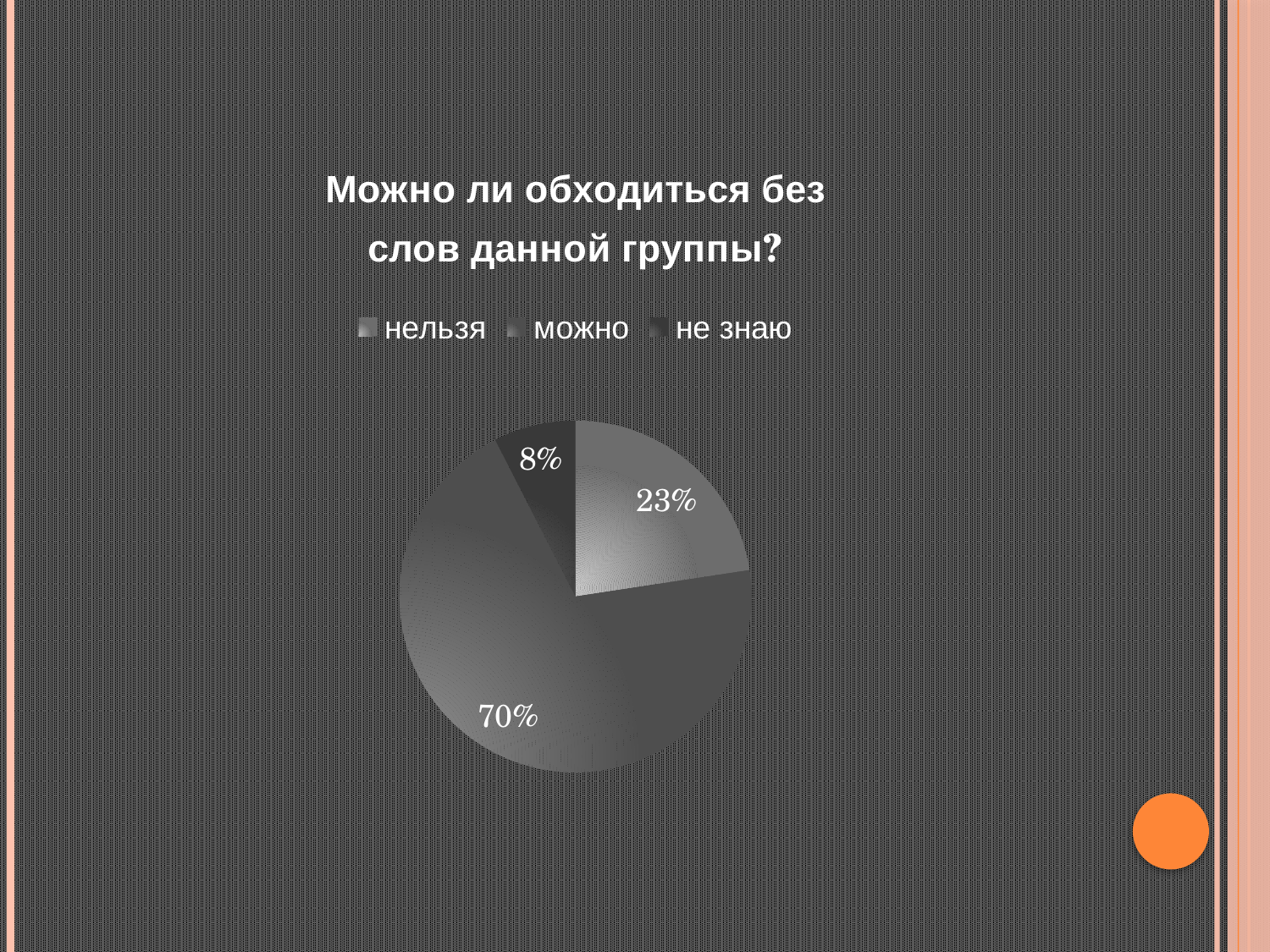

### Chart:

| Category | Можно ли обходиться без слов данной группы? |
|---|---|
| нельзя | 3.3 |
| можно | 10.200000000000001 |
| не знаю | 1.1 |